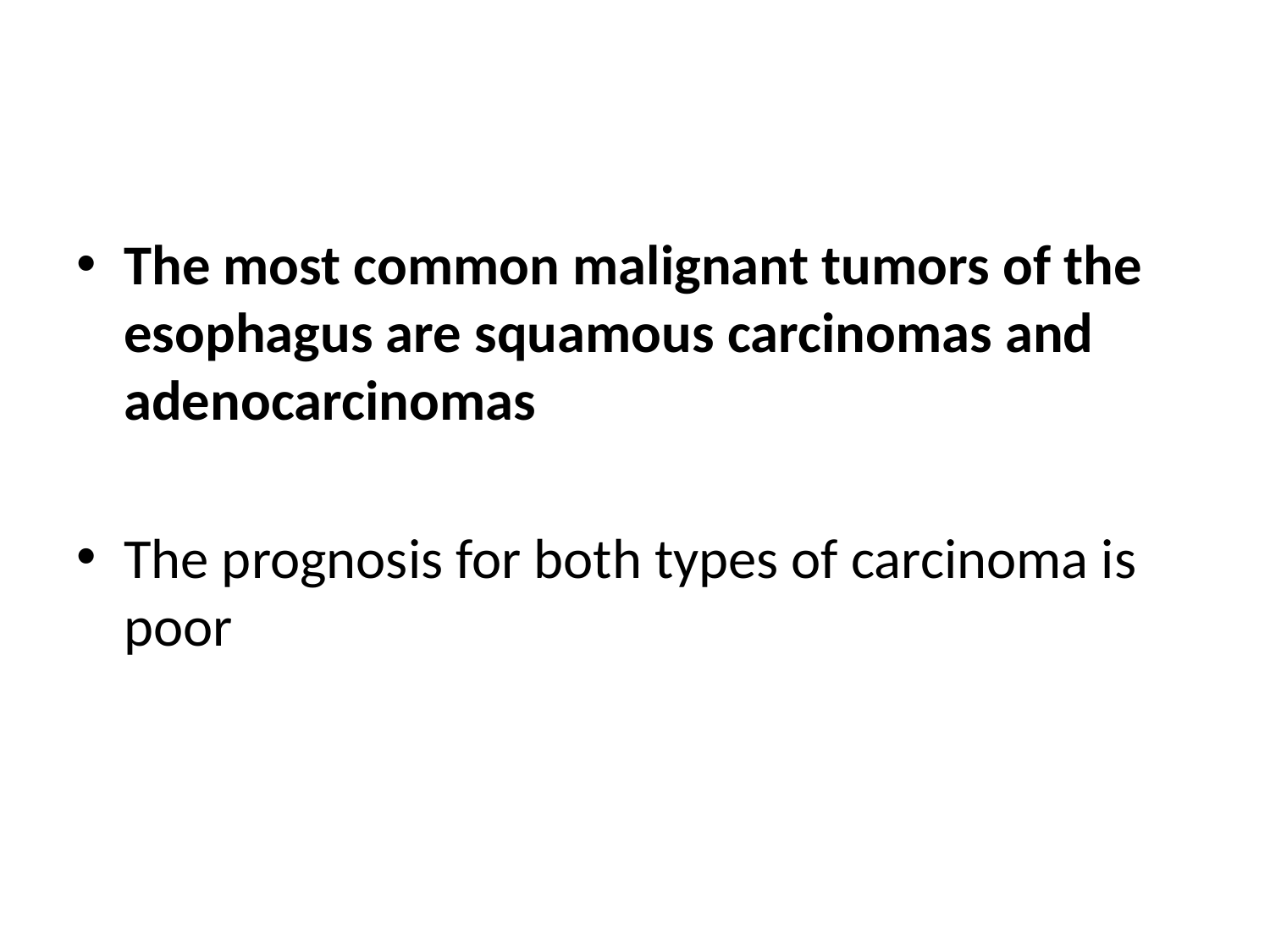

#
The most common malignant tumors of the esophagus are squamous carcinomas and adenocarcinomas

The prognosis for both types of carcinoma is poor